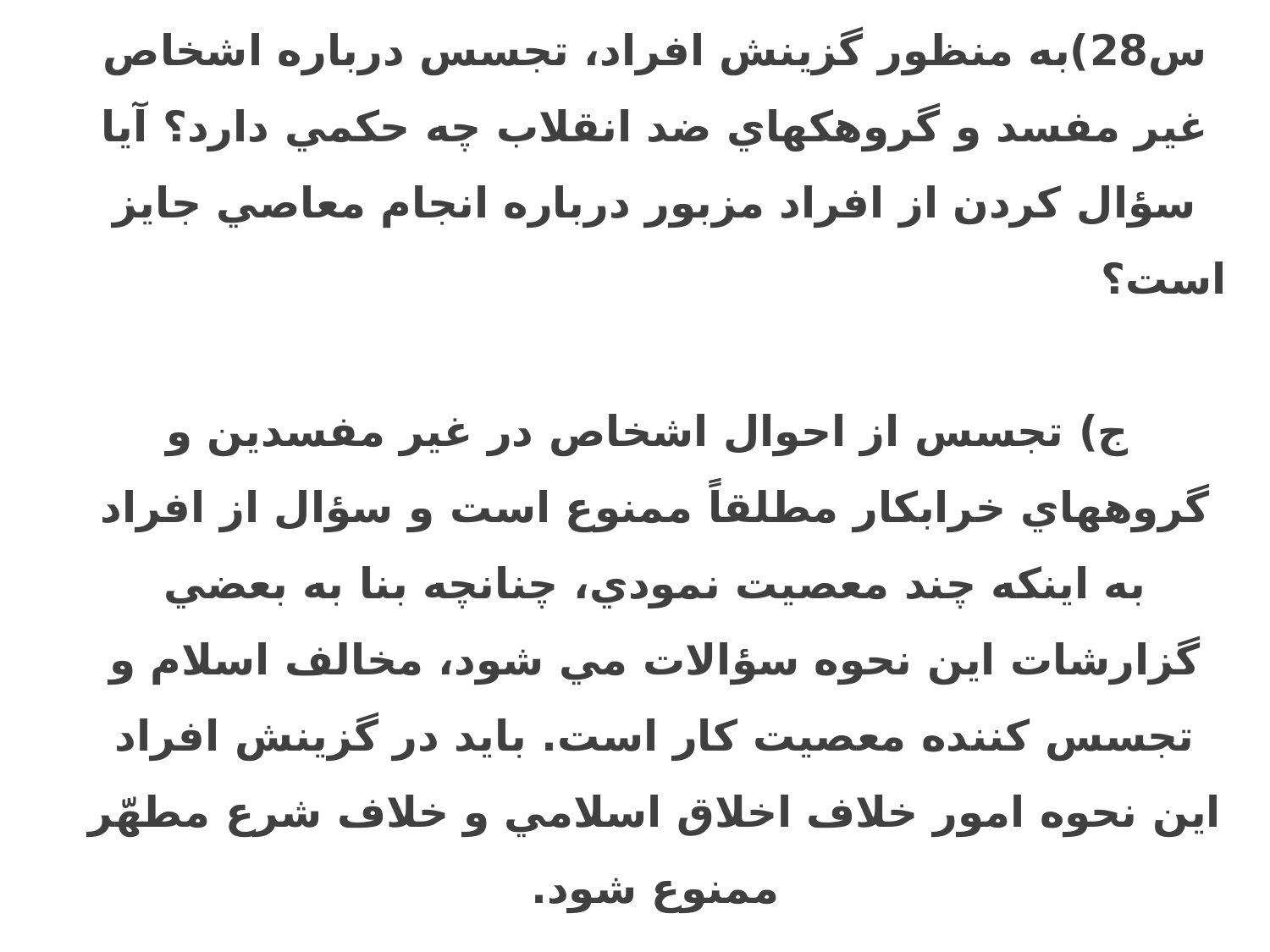

س28)به منظور گزينش افراد، تجسس درباره اشخاص غير مفسد و گروهكهاي ضد انقلاب چه حكمي دارد؟ آيا سؤال كردن از افراد مزبور درباره انجام معاصي جايز است؟
 ج) تجسس از احوال اشخاص در غير مفسدين و گروههاي خرابكار مطلقاً ممنوع است و سؤال از افراد به اينكه چند معصيت نمودي، چنانچه بنا به بعضي گزارشات اين نحوه سؤالات مي شود، مخالف اسلام و تجسس كننده معصيت كار است. بايد در گزينش افراد اين نحوه امور خلاف اخلاق اسلامي و خلاف شرع مطهّر ممنوع شود.